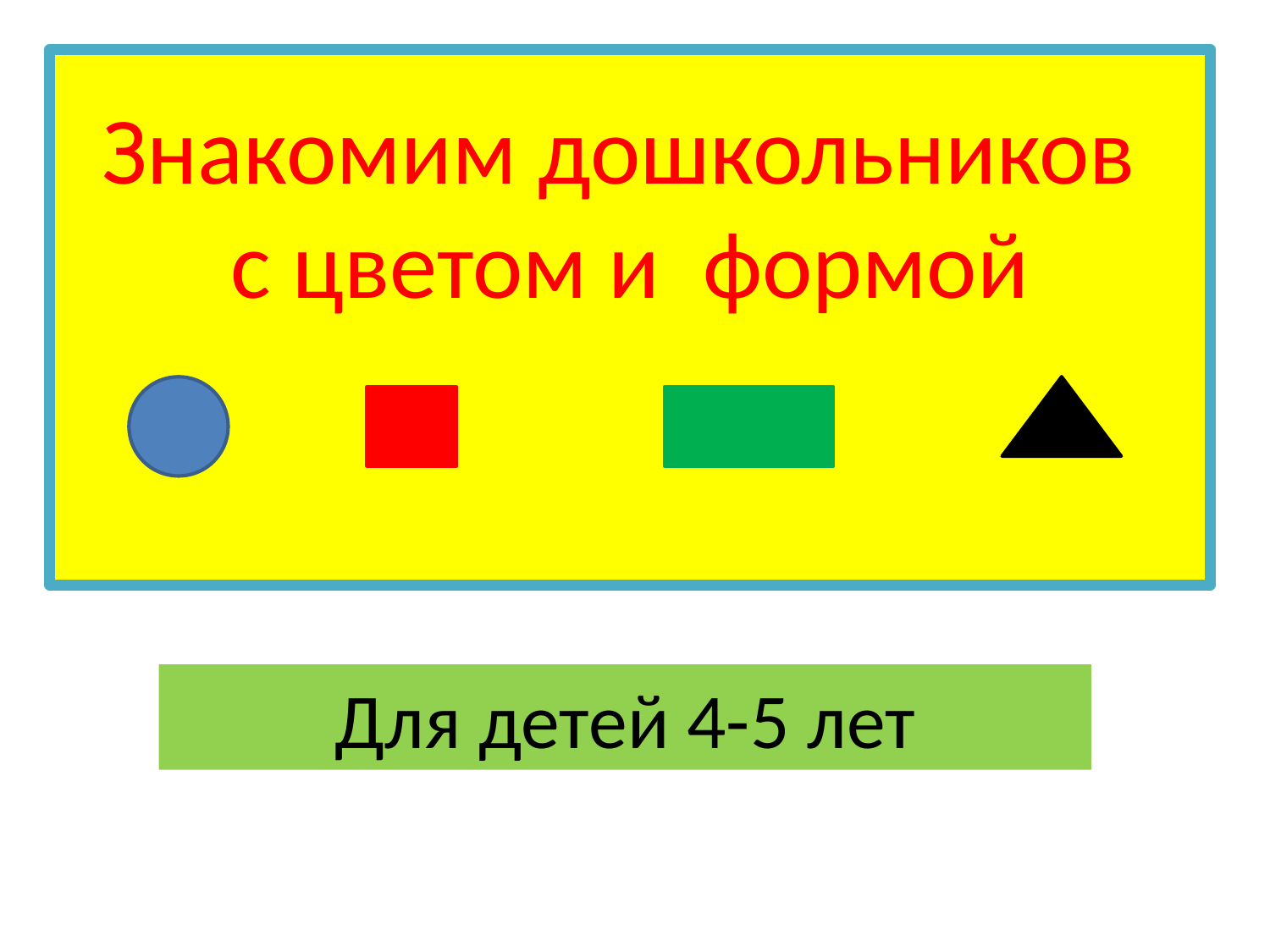

# Знакомим дошкольников с цветом и  формой

Для детей 4-5 лет